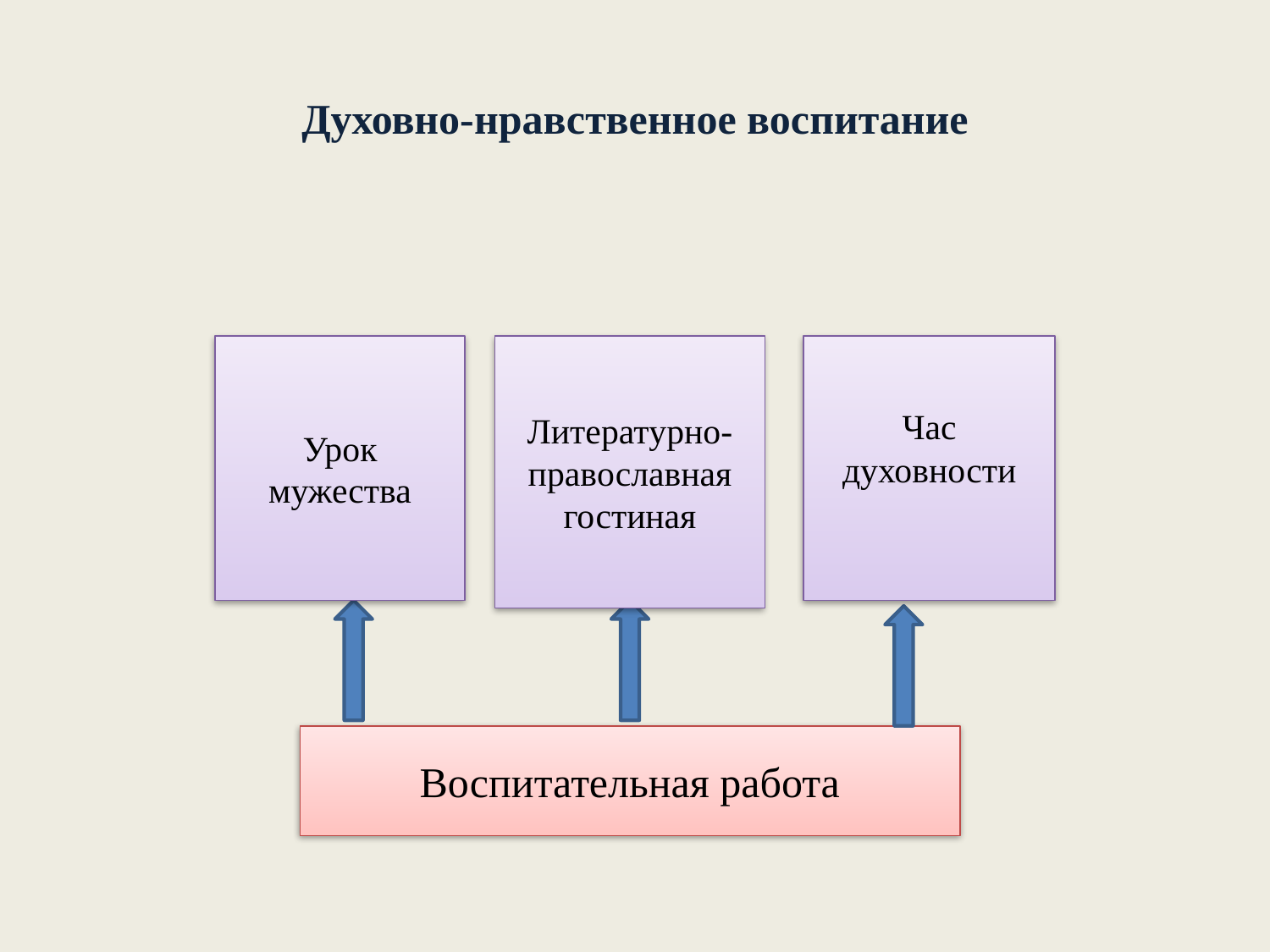

# Духовно-нравственное воспитание
Литературно-православная гостиная
Урок мужества
Час духовности

Воспитательная работа